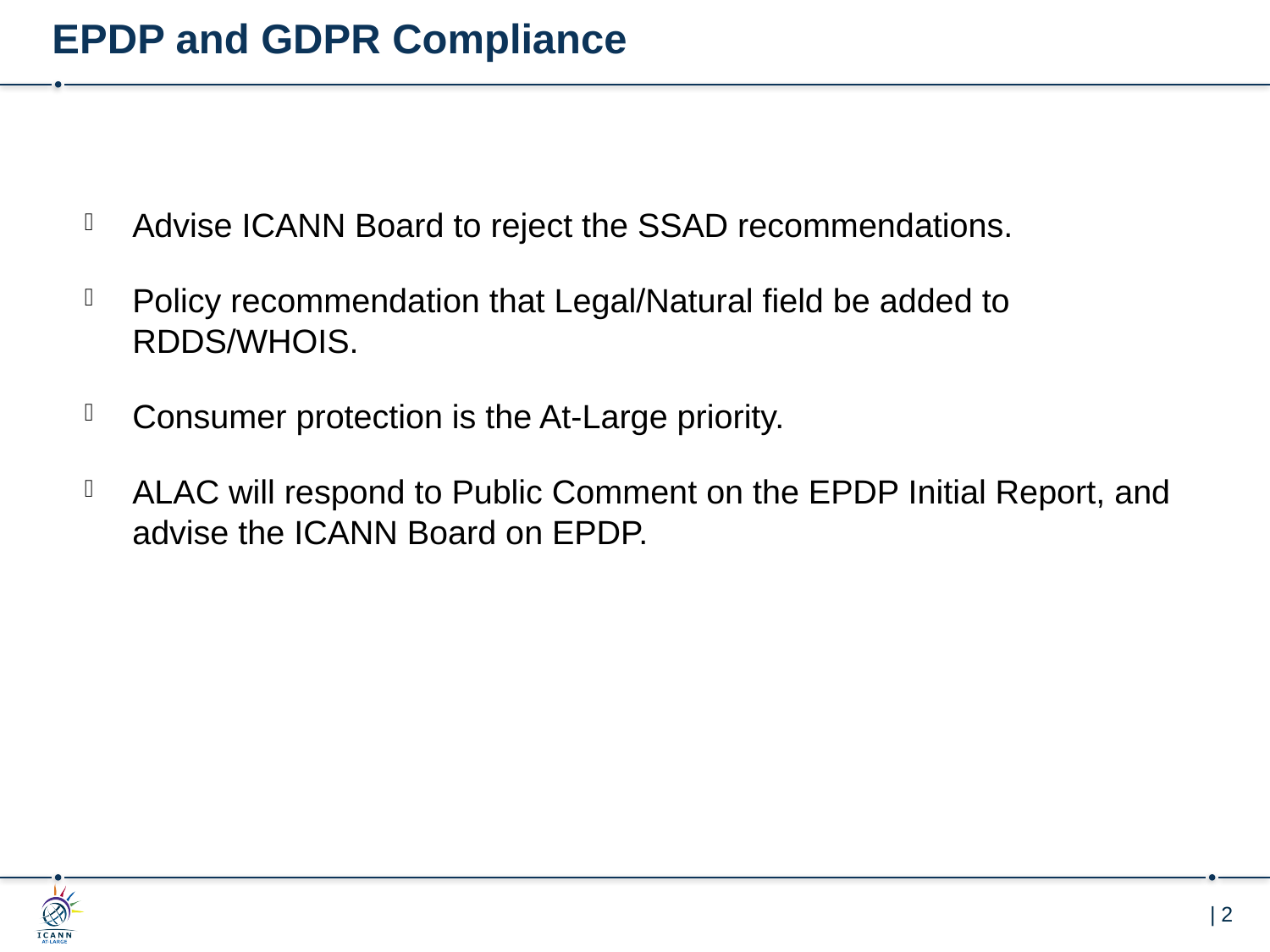

# EPDP and GDPR Compliance
Advise ICANN Board to reject the SSAD recommendations.
Policy recommendation that Legal/Natural field be added to RDDS/WHOIS.
Consumer protection is the At-Large priority.
ALAC will respond to Public Comment on the EPDP Initial Report, and advise the ICANN Board on EPDP.